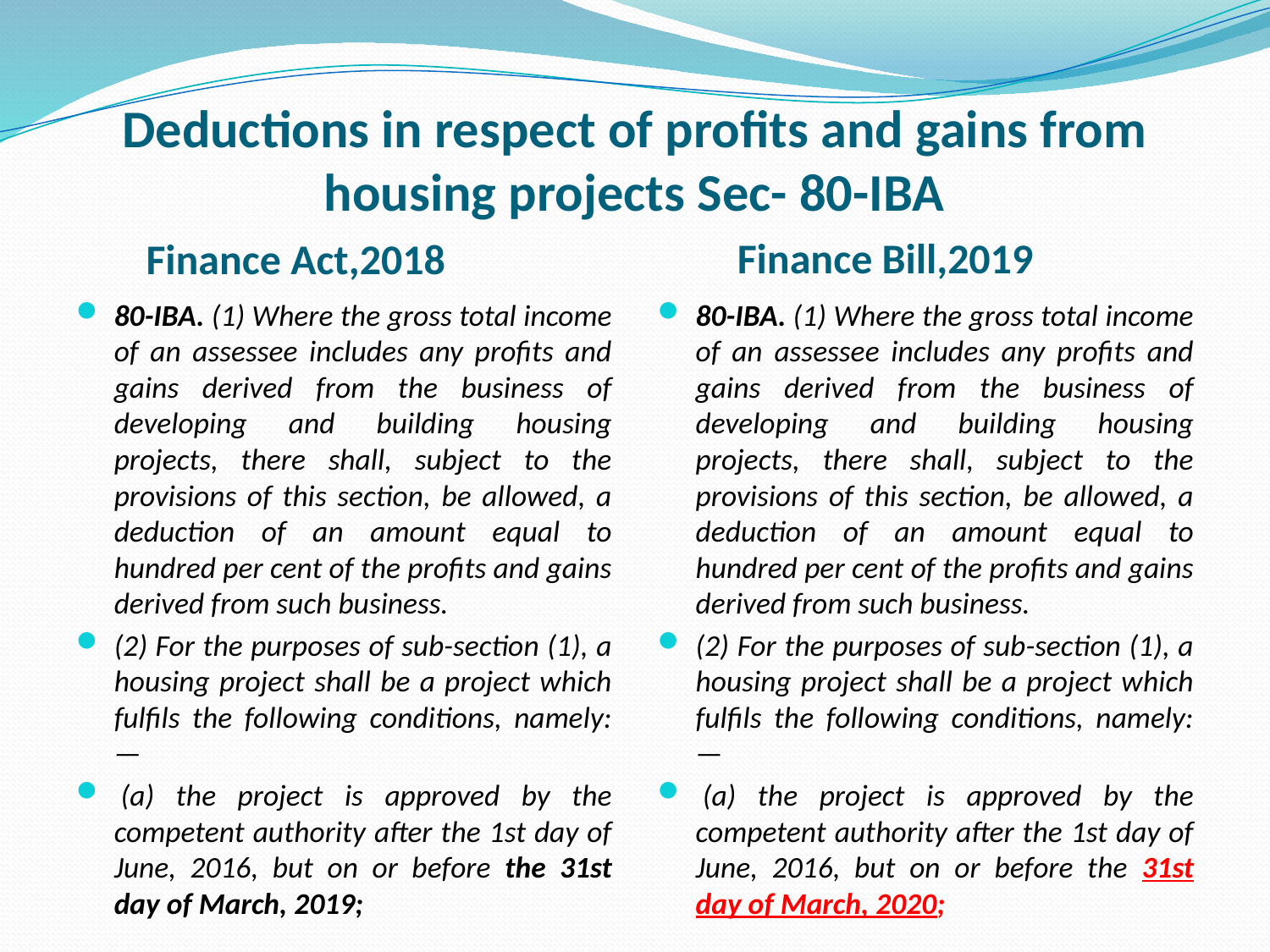

# Deductions in respect of profits and gains from housing projects Sec- 80-IBA
        Finance Act,2018
         Finance Bill,2019
80-IBA. (1) Where the gross total income of an assessee includes any profits and gains derived from the business of developing and building housing projects, there shall, subject to the provisions of this section, be allowed, a deduction of an amount equal to hundred per cent of the profits and gains derived from such business.
(2) For the purposes of sub-section (1), a housing project shall be a project which fulfils the following conditions, namely:—
 (a) the project is approved by the competent authority after the 1st day of June, 2016, but on or before the 31st day of March, 2019;

80-IBA. (1) Where the gross total income of an assessee includes any profits and gains derived from the business of developing and building housing projects, there shall, subject to the provisions of this section, be allowed, a deduction of an amount equal to hundred per cent of the profits and gains derived from such business.
(2) For the purposes of sub-section (1), a housing project shall be a project which fulfils the following conditions, namely:—
 (a) the project is approved by the competent authority after the 1st day of June, 2016, but on or before the 31st day of March, 2020;